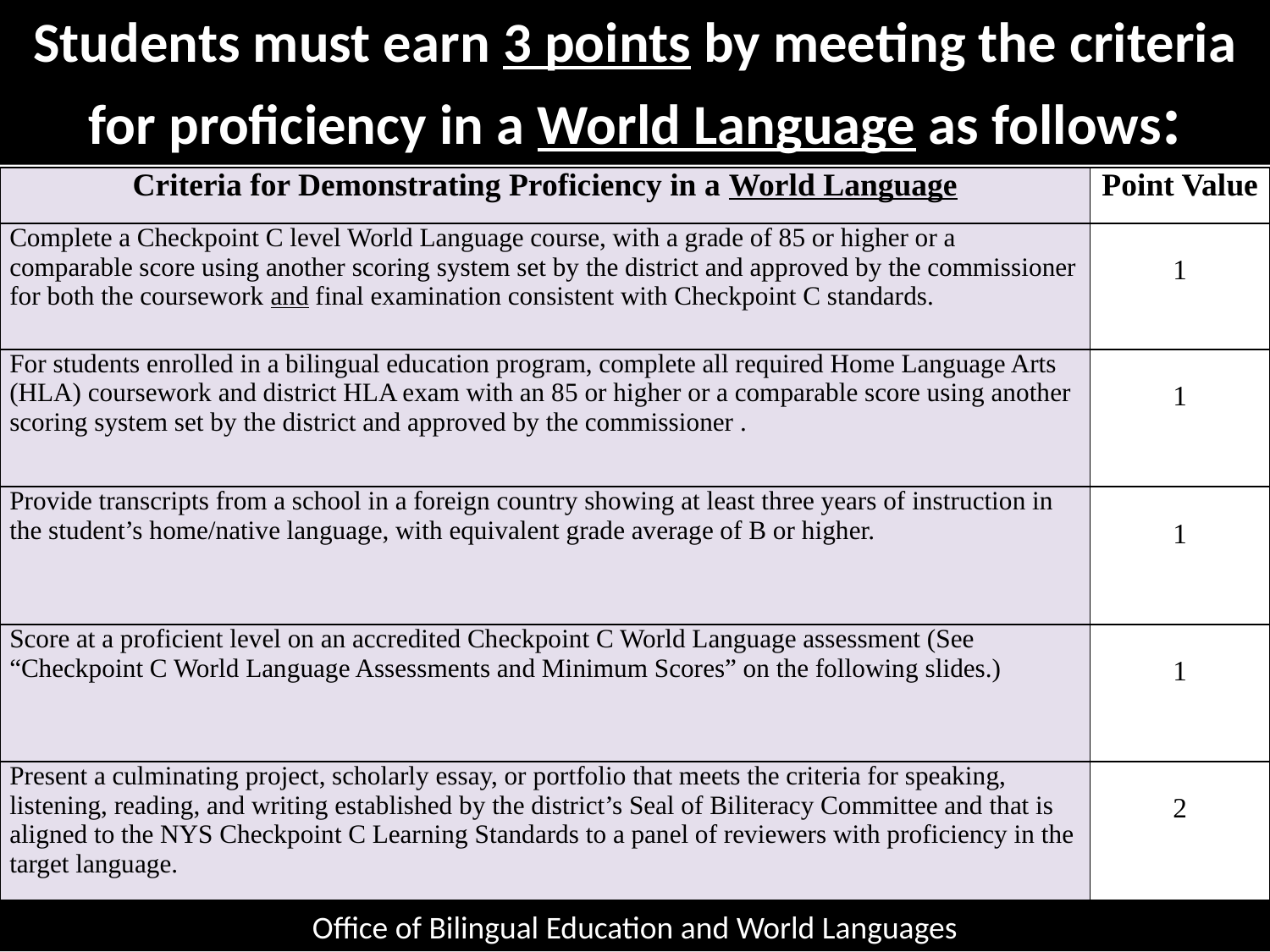

Students must earn 3 points by meeting the criteria for proficiency in a World Language as follows:
| Criteria for Demonstrating Proficiency in a World Language | Point Value |
| --- | --- |
| Complete a Checkpoint C level World Language course, with a grade of 85 or higher or a comparable score using another scoring system set by the district and approved by the commissioner for both the coursework and final examination consistent with Checkpoint C standards. | 1 |
| For students enrolled in a bilingual education program, complete all required Home Language Arts (HLA) coursework and district HLA exam with an 85 or higher or a comparable score using another scoring system set by the district and approved by the commissioner . | 1 |
| Provide transcripts from a school in a foreign country showing at least three years of instruction in the student’s home/native language, with equivalent grade average of B or higher. | 1 |
| Score at a proficient level on an accredited Checkpoint C World Language assessment (See “Checkpoint C World Language Assessments and Minimum Scores” on the following slides.) | 1 |
| Present a culminating project, scholarly essay, or portfolio that meets the criteria for speaking, listening, reading, and writing established by the district’s Seal of Biliteracy Committee and that is aligned to the NYS Checkpoint C Learning Standards to a panel of reviewers with proficiency in the target language. | 2 |
Office of Bilingual Education and World Languages
Office of Bilingual Education and World Languages